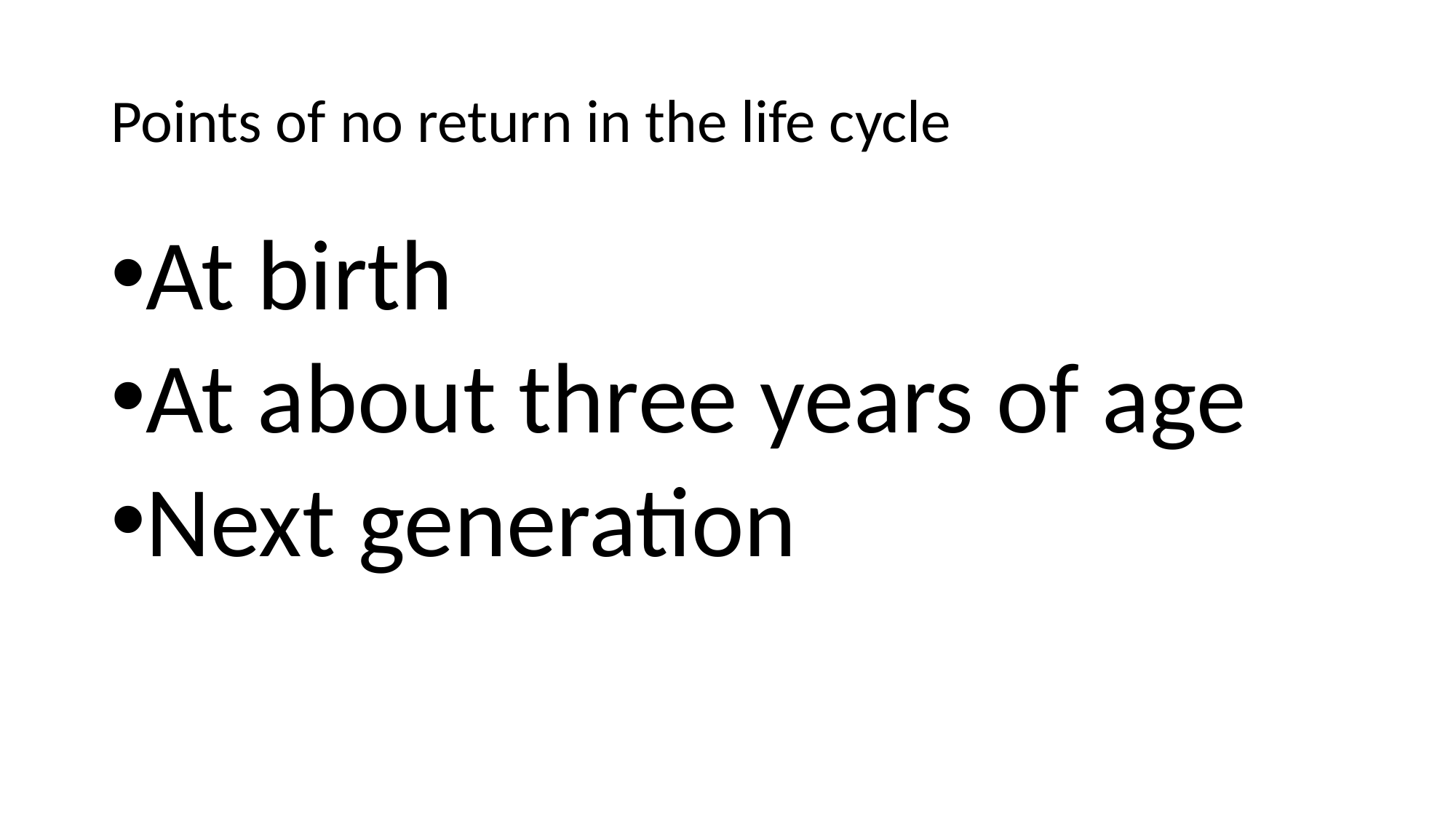

# Points of no return in the life cycle
At birth
At about three years of age
Next generation
ayenew.n(bsc,fellow of mph human nutrtion)
10